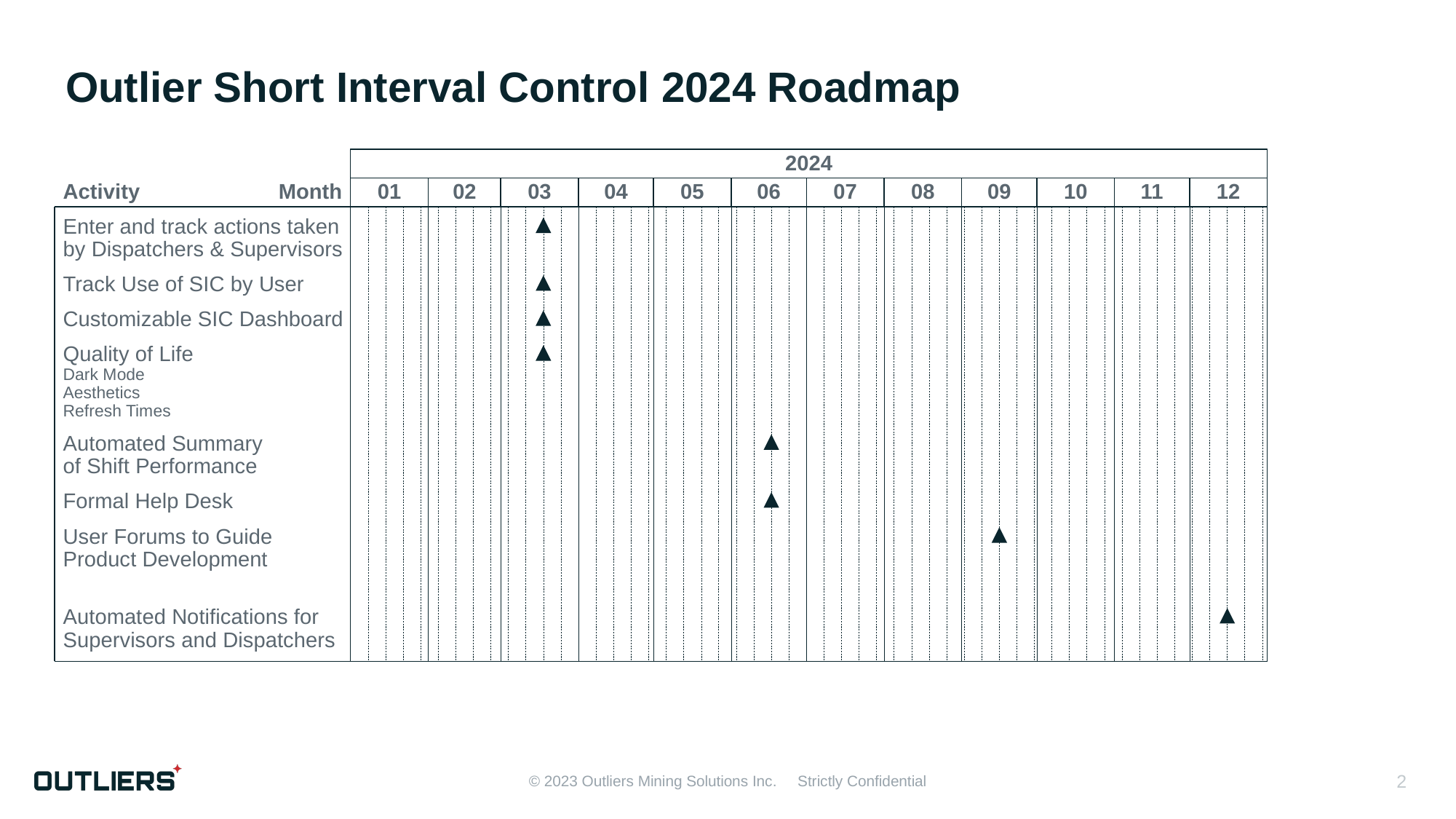

Outlier Short Interval Control 2024 Roadmap
2024
01
02
03
04
05
06
07
08
09
10
11
12
Activity
Month
Enter and track actions taken
by Dispatchers & Supervisors

Track Use of SIC by User

Customizable SIC Dashboard

Quality of Life
Dark Mode
Aesthetics
Refresh Times

Automated Summary
of Shift Performance

Formal Help Desk

User Forums to Guide
Product Development

Automated Notifications for
Supervisors and Dispatchers

2